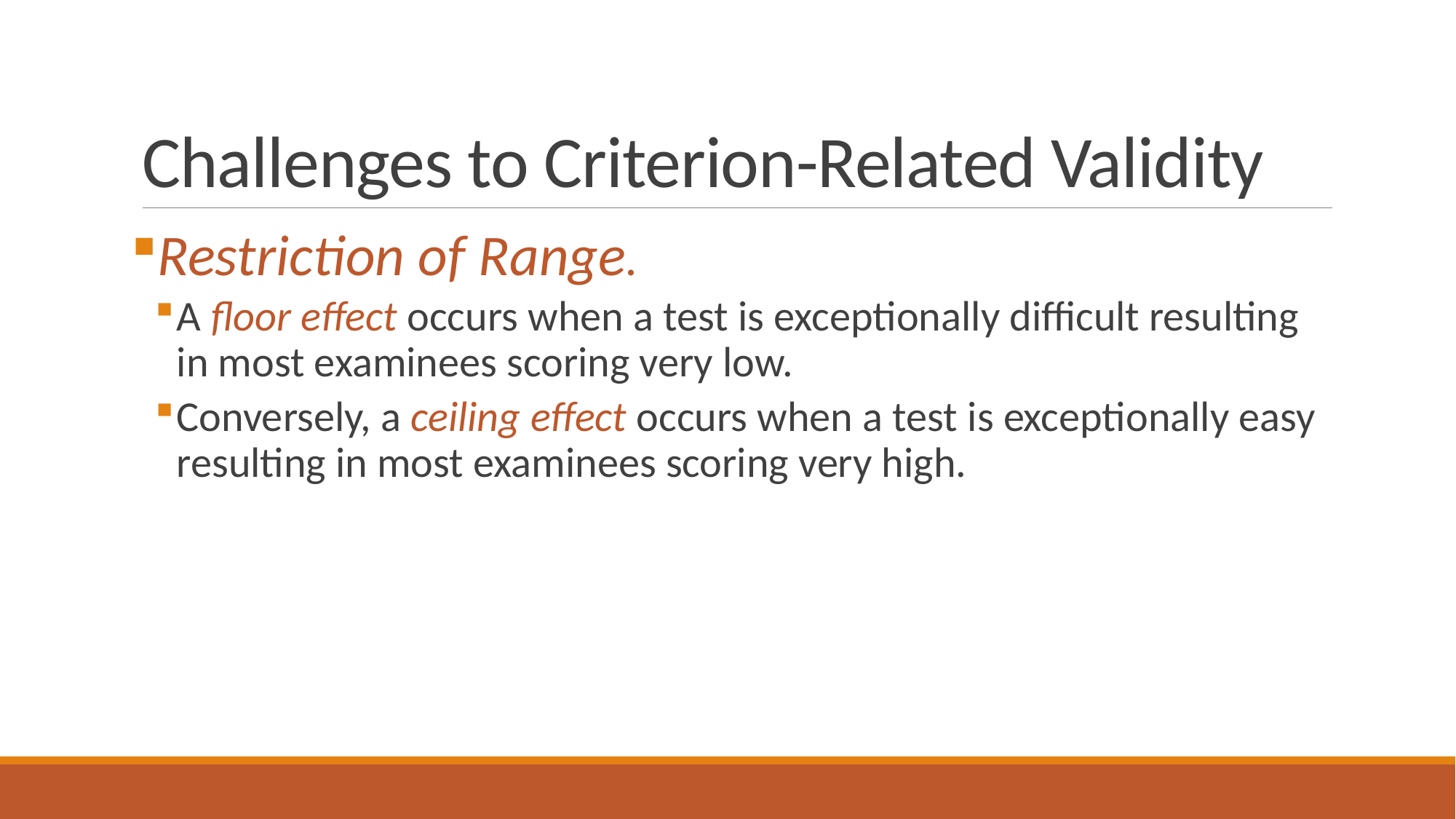

# Challenges to Criterion-Related Validity
Restriction of Range.
A floor effect occurs when a test is exceptionally difficult resulting in most examinees scoring very low.
Conversely, a ceiling effect occurs when a test is exceptionally easy resulting in most examinees scoring very high.